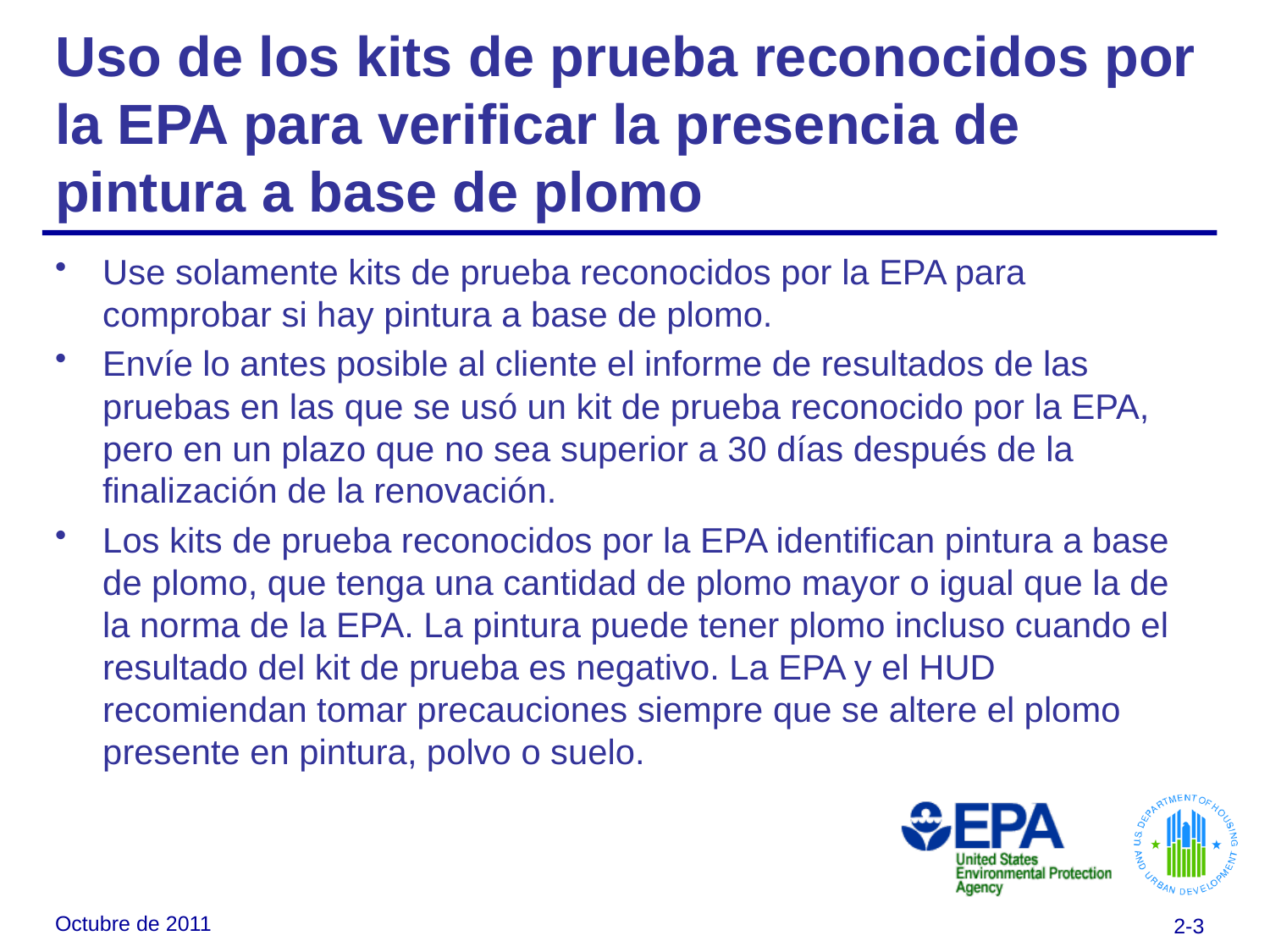

# Uso de los kits de prueba reconocidos por la EPA para verificar la presencia de pintura a base de plomo
Use solamente kits de prueba reconocidos por la EPA para comprobar si hay pintura a base de plomo.
Envíe lo antes posible al cliente el informe de resultados de las pruebas en las que se usó un kit de prueba reconocido por la EPA, pero en un plazo que no sea superior a 30 días después de la finalización de la renovación.
Los kits de prueba reconocidos por la EPA identifican pintura a base de plomo, que tenga una cantidad de plomo mayor o igual que la de la norma de la EPA. La pintura puede tener plomo incluso cuando el resultado del kit de prueba es negativo. La EPA y el HUD recomiendan tomar precauciones siempre que se altere el plomo presente en pintura, polvo o suelo.
Octubre de 2011
2-3